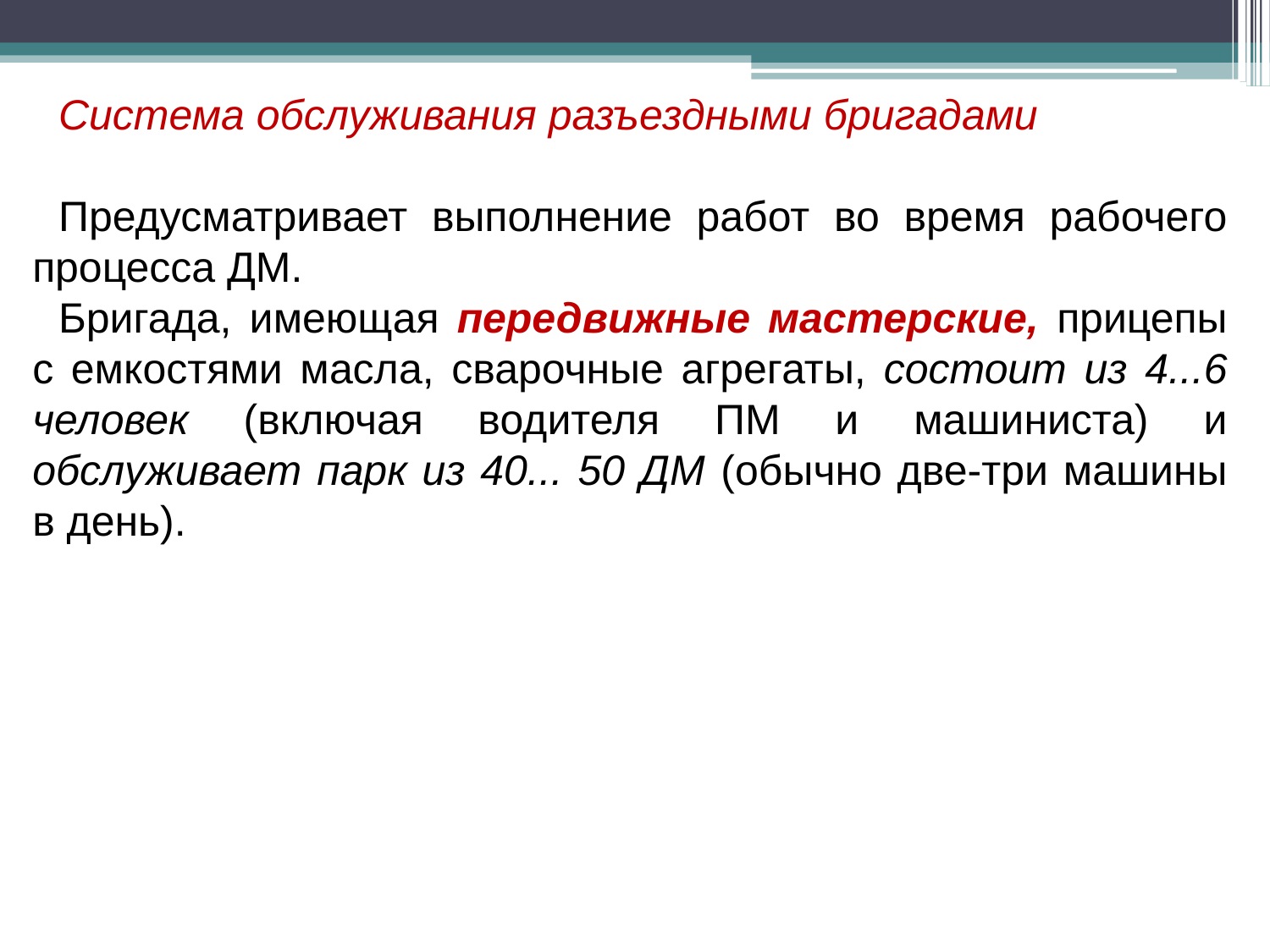

Система обслуживания разъездными бригадами

Предусматривает выполнение работ во время рабочего процесса ДМ.
Бригада, имеющая передвижные мастерские, прицепы с емкостями масла, сварочные агрегаты, состоит из 4...6 человек (включая водителя ПM и машиниста) и обслуживает парк из 40... 50 ДМ (обычно две-три машины в день).